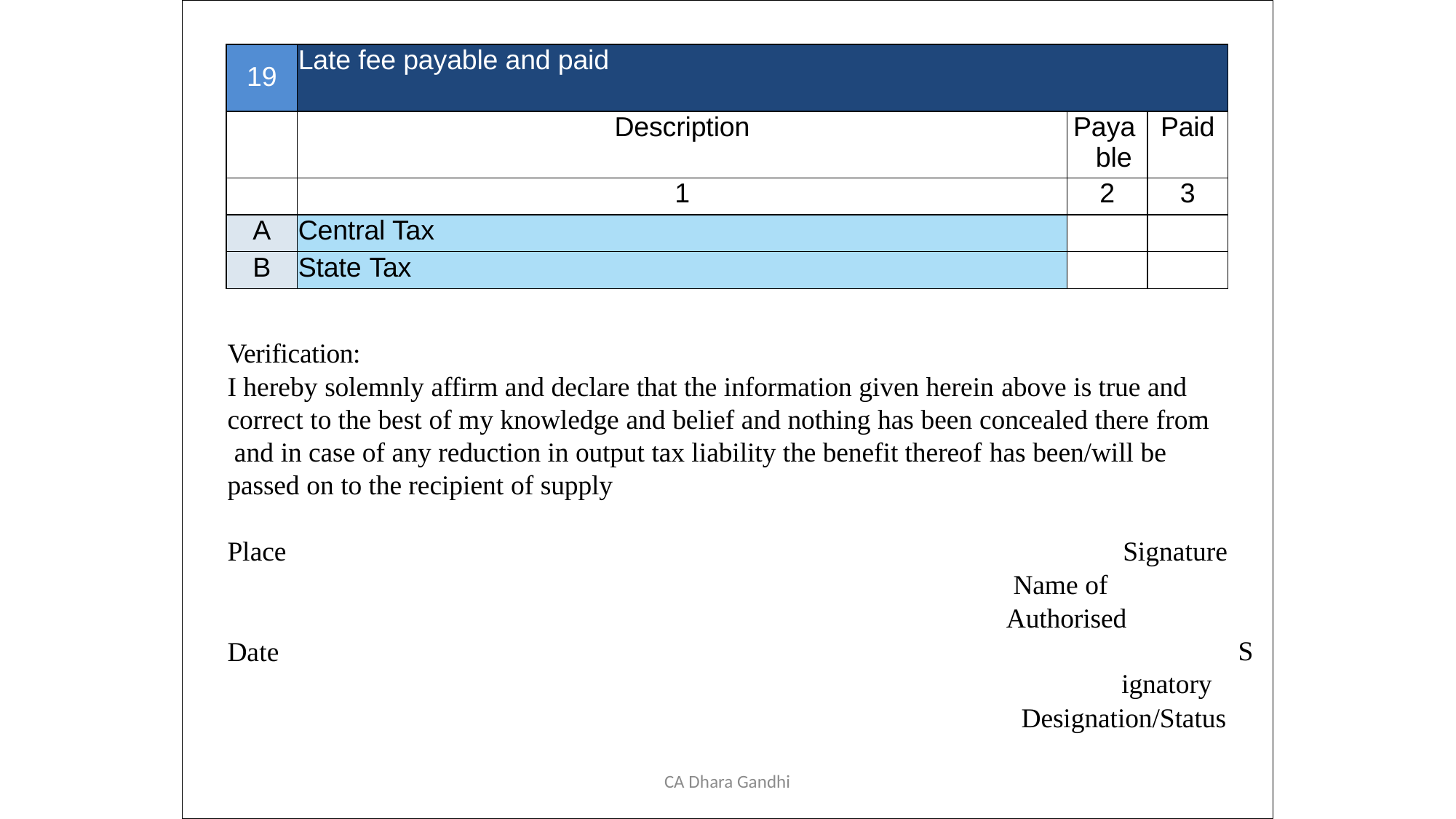

| 19 | Late fee payable and paid |  |  |
| --- | --- | --- | --- |
|  | Description | Paya ble | Paid |
|  | 1 | 2 | 3 |
| A | Central Tax |  |  |
| B | State Tax |  |  |
Verification:
I hereby solemnly affirm and declare that the information given herein above is true and  correct to the best of my knowledge and belief and nothing has been concealed there from  and in case of any reduction in output tax liability the benefit thereof has been/will be  passed on to the recipient of supply
Place
Signature  Name of Authorised
Signatory
Date
Designation/Status
CA Dhara Gandhi